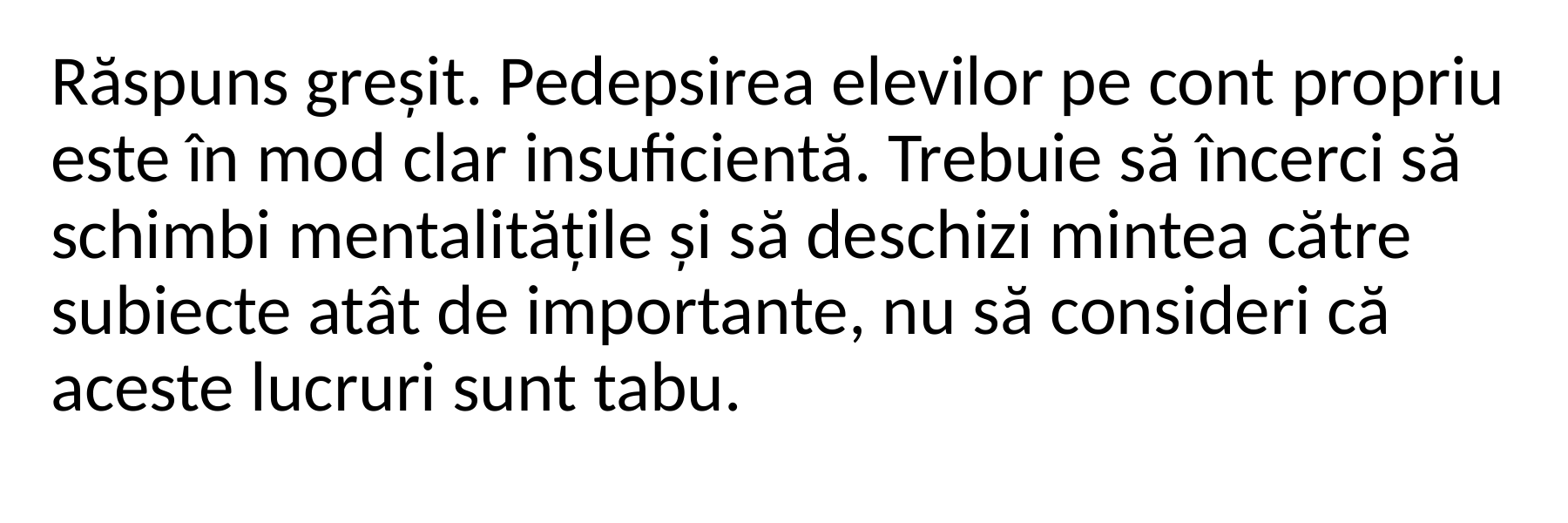

Răspuns greșit. Pedepsirea elevilor pe cont propriu este în mod clar insuficientă. Trebuie să încerci să schimbi mentalitățile și să deschizi mintea către subiecte atât de importante, nu să consideri că aceste lucruri sunt tabu.